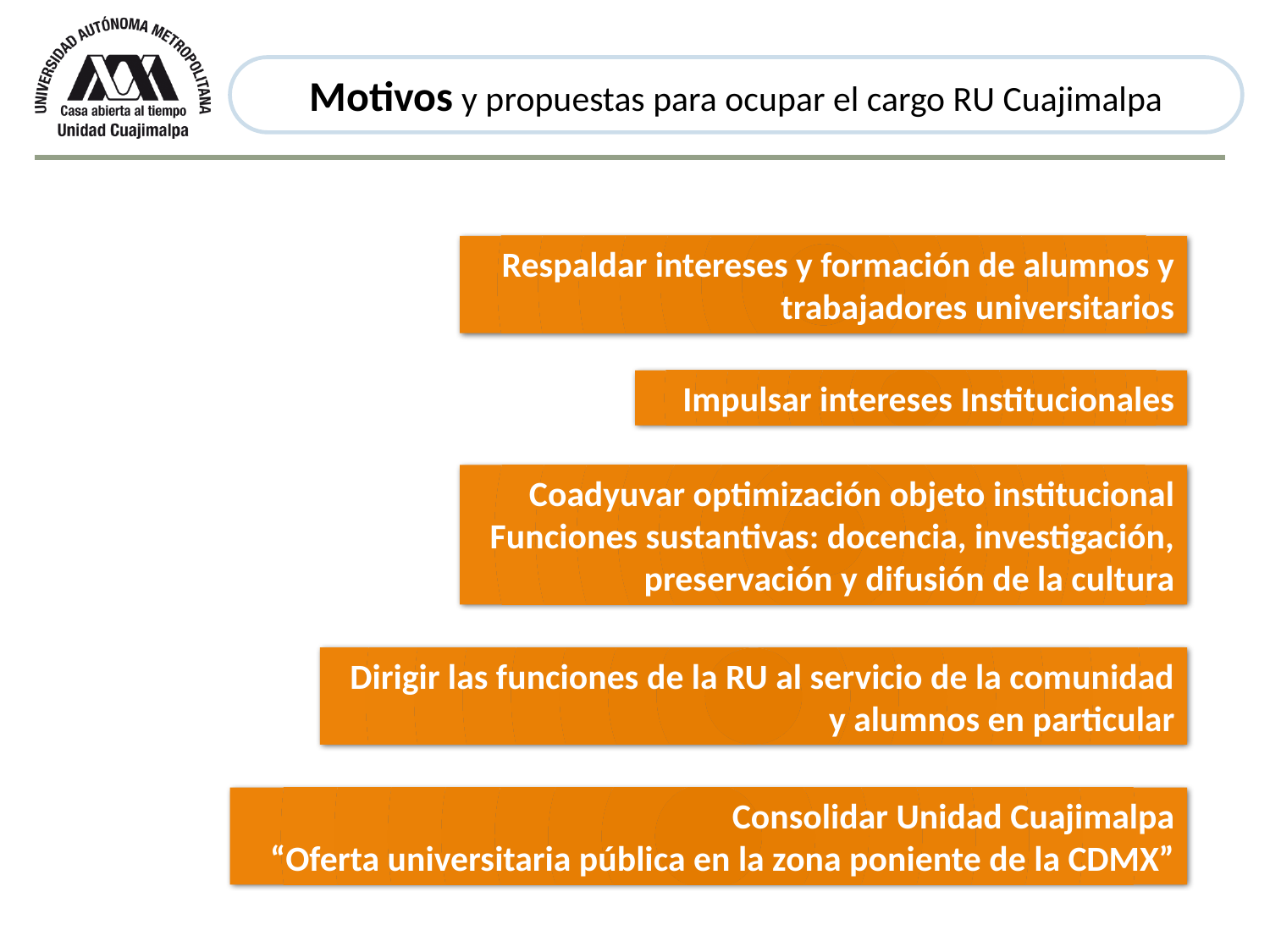

Motivos y propuestas para ocupar el cargo RU Cuajimalpa

Respaldar intereses y formación de alumnos y
 trabajadores universitarios
Impulsar intereses Institucionales
Coadyuvar optimización objeto institucional
Funciones sustantivas: docencia, investigación, preservación y difusión de la cultura
Dirigir las funciones de la RU al servicio de la comunidad y alumnos en particular
Consolidar Unidad Cuajimalpa
“Oferta universitaria pública en la zona poniente de la CDMX”